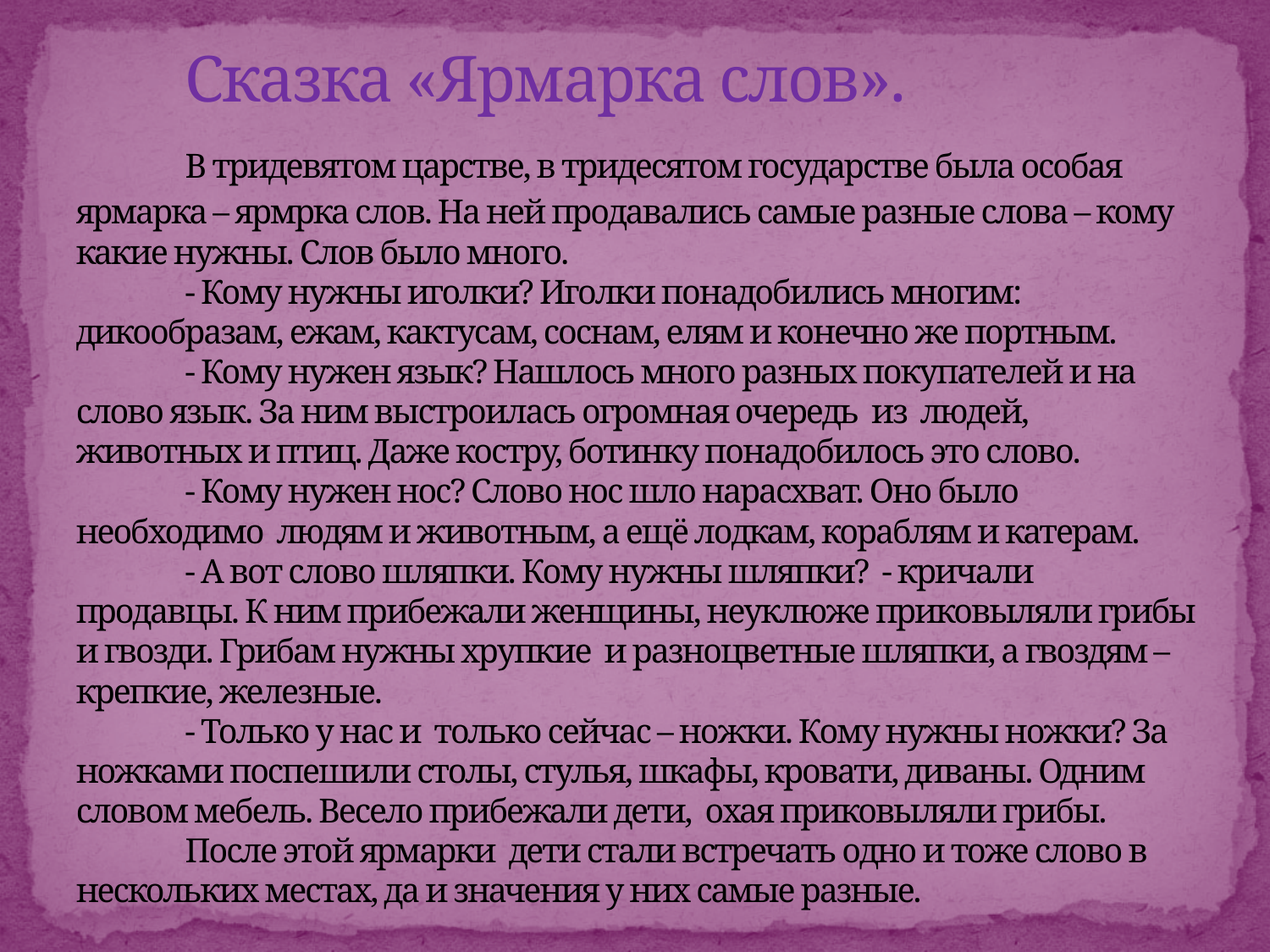

# Сказка «Ярмарка слов». В тридевятом царстве, в тридесятом государстве была особая ярмарка – ярмрка слов. На ней продавались самые разные слова – кому какие нужны. Слов было много. - Кому нужны иголки? Иголки понадобились многим: дикообразам, ежам, кактусам, соснам, елям и конечно же портным. - Кому нужен язык? Нашлось много разных покупателей и на слово язык. За ним выстроилась огромная очередь  из  людей, животных и птиц. Даже костру, ботинку понадобилось это слово. - Кому нужен нос? Слово нос шло нарасхват. Оно было необходимо  людям и животным, а ещё лодкам, кораблям и катерам. - А вот слово шляпки. Кому нужны шляпки?  - кричали продавцы. К ним прибежали женщины, неуклюже приковыляли грибы и гвозди. Грибам нужны хрупкие  и разноцветные шляпки, а гвоздям – крепкие, железные. - Только у нас и  только сейчас – ножки. Кому нужны ножки? За ножками поспешили столы, стулья, шкафы, кровати, диваны. Одним словом мебель. Весело прибежали дети,  охая приковыляли грибы. После этой ярмарки  дети стали встречать одно и тоже слово в нескольких местах, да и значения у них самые разные.